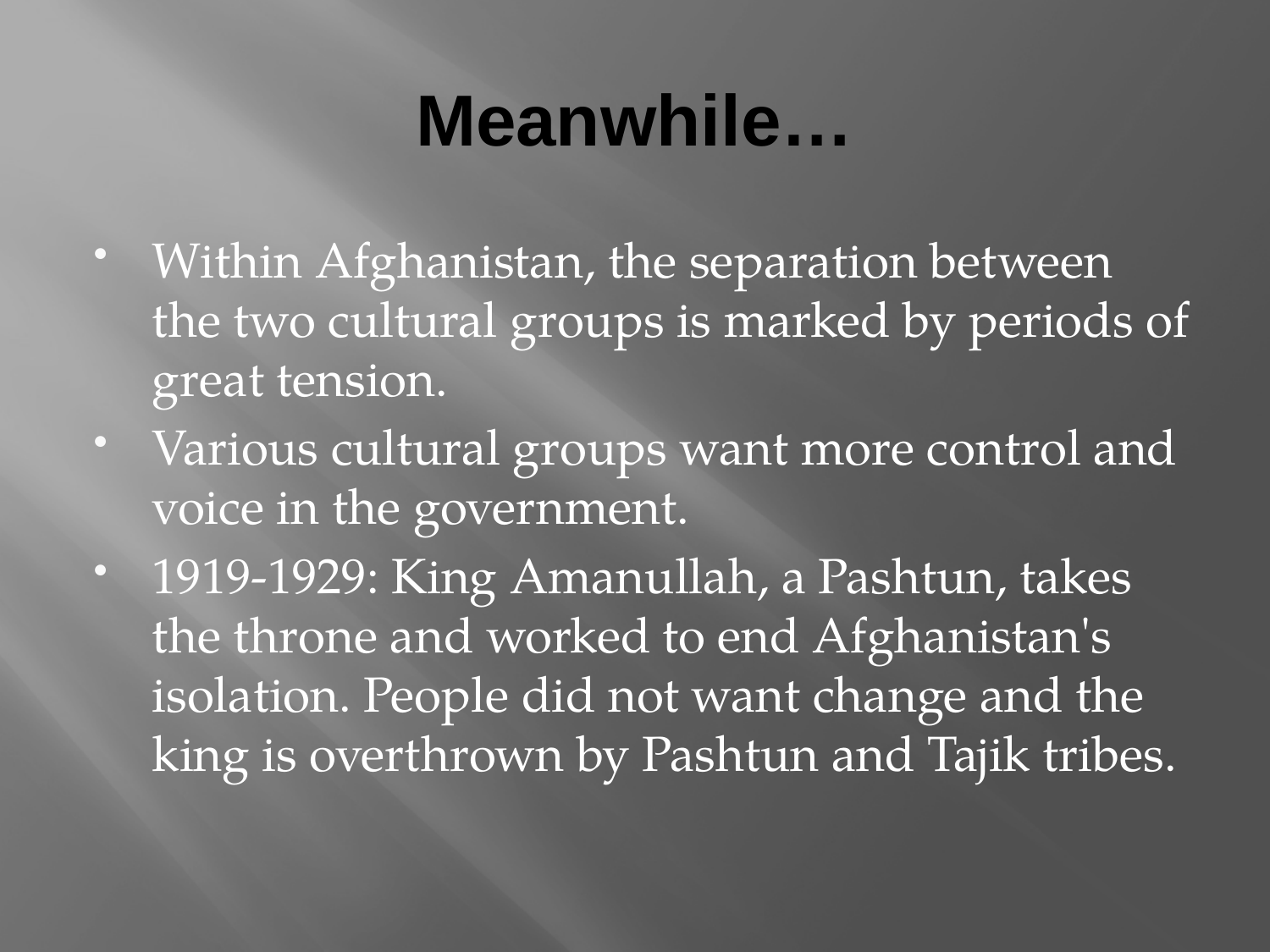

# Meanwhile…
Within Afghanistan, the separation between the two cultural groups is marked by periods of great tension.
Various cultural groups want more control and voice in the government.
1919-1929: King Amanullah, a Pashtun, takes the throne and worked to end Afghanistan's isolation. People did not want change and the king is overthrown by Pashtun and Tajik tribes.